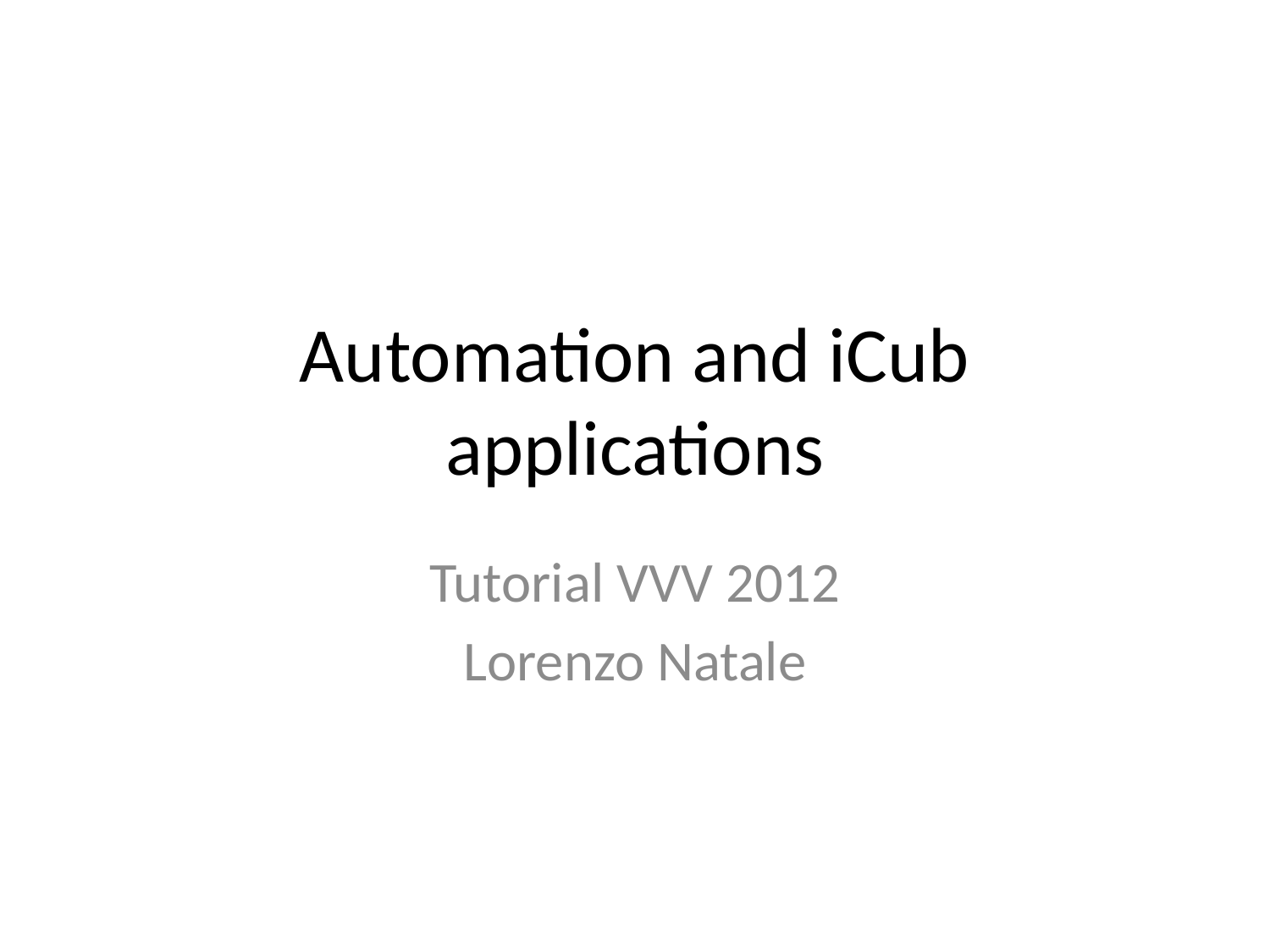

# Automation and iCub applications
Tutorial VVV 2012
Lorenzo Natale